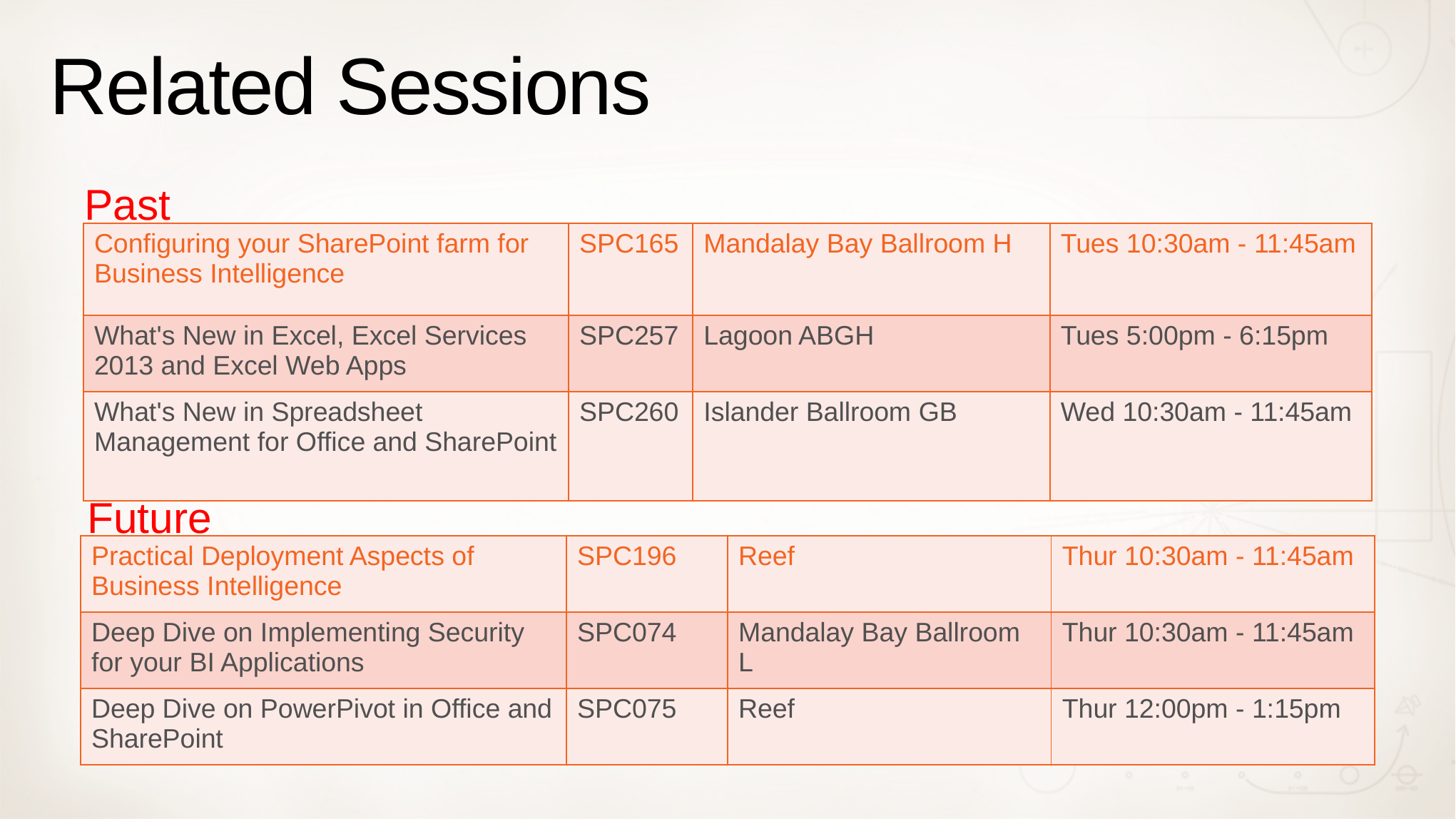

# Related Sessions
Past
| Configuring your SharePoint farm for Business Intelligence | SPC165 | Mandalay Bay Ballroom H | Tues 10:30am - 11:45am |
| --- | --- | --- | --- |
| What's New in Excel, Excel Services 2013 and Excel Web Apps | SPC257 | Lagoon ABGH | Tues 5:00pm - 6:15pm |
| What's New in Spreadsheet Management for Office and SharePoint | SPC260 | Islander Ballroom GB | Wed 10:30am - 11:45am |
Future
| Practical Deployment Aspects of Business Intelligence | SPC196 | Reef | Thur 10:30am - 11:45am |
| --- | --- | --- | --- |
| Deep Dive on Implementing Security for your BI Applications | SPC074 | Mandalay Bay Ballroom L | Thur 10:30am - 11:45am |
| Deep Dive on PowerPivot in Office and SharePoint | SPC075 | Reef | Thur 12:00pm - 1:15pm |